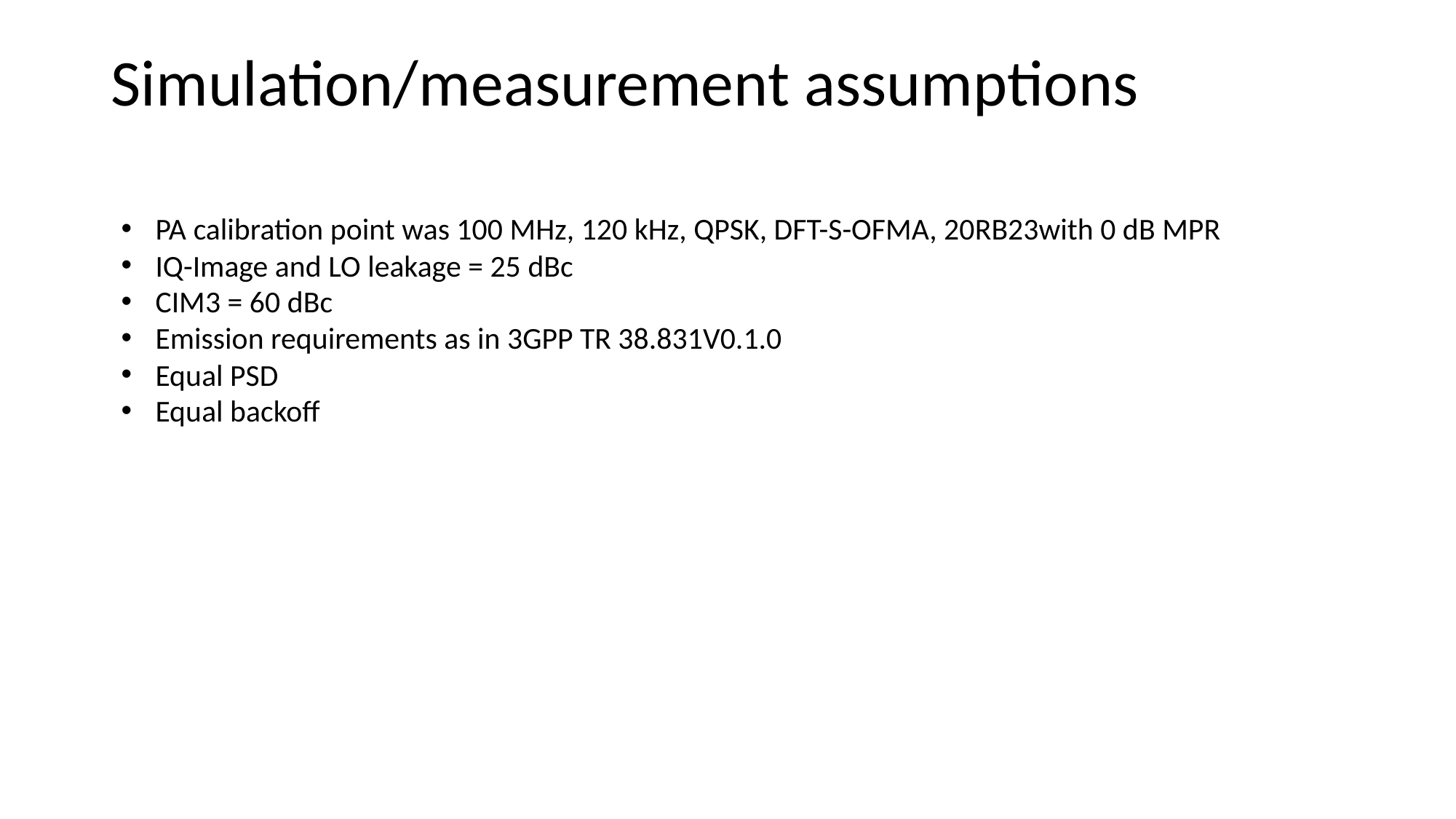

# Simulation/measurement assumptions
PA calibration point was 100 MHz, 120 kHz, QPSK, DFT-S-OFMA, 20RB23with 0 dB MPR
IQ-Image and LO leakage = 25 dBc
CIM3 = 60 dBc
Emission requirements as in 3GPP TR 38.831V0.1.0
Equal PSD
Equal backoff